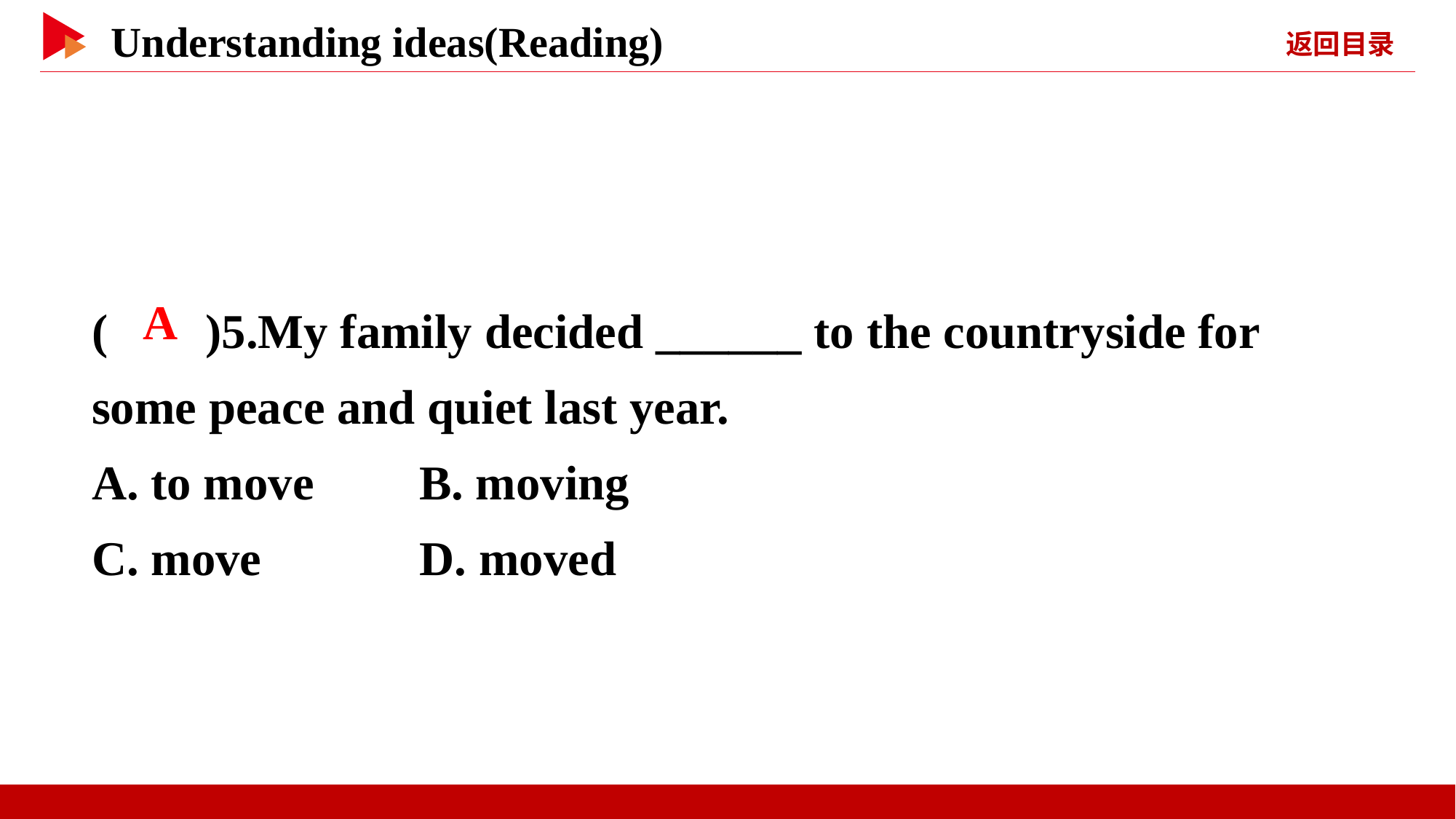

(        )5.My family decided ______ to the countryside for some peace and quiet last year.
A. to move	B. moving
C. move	         D. moved
   A